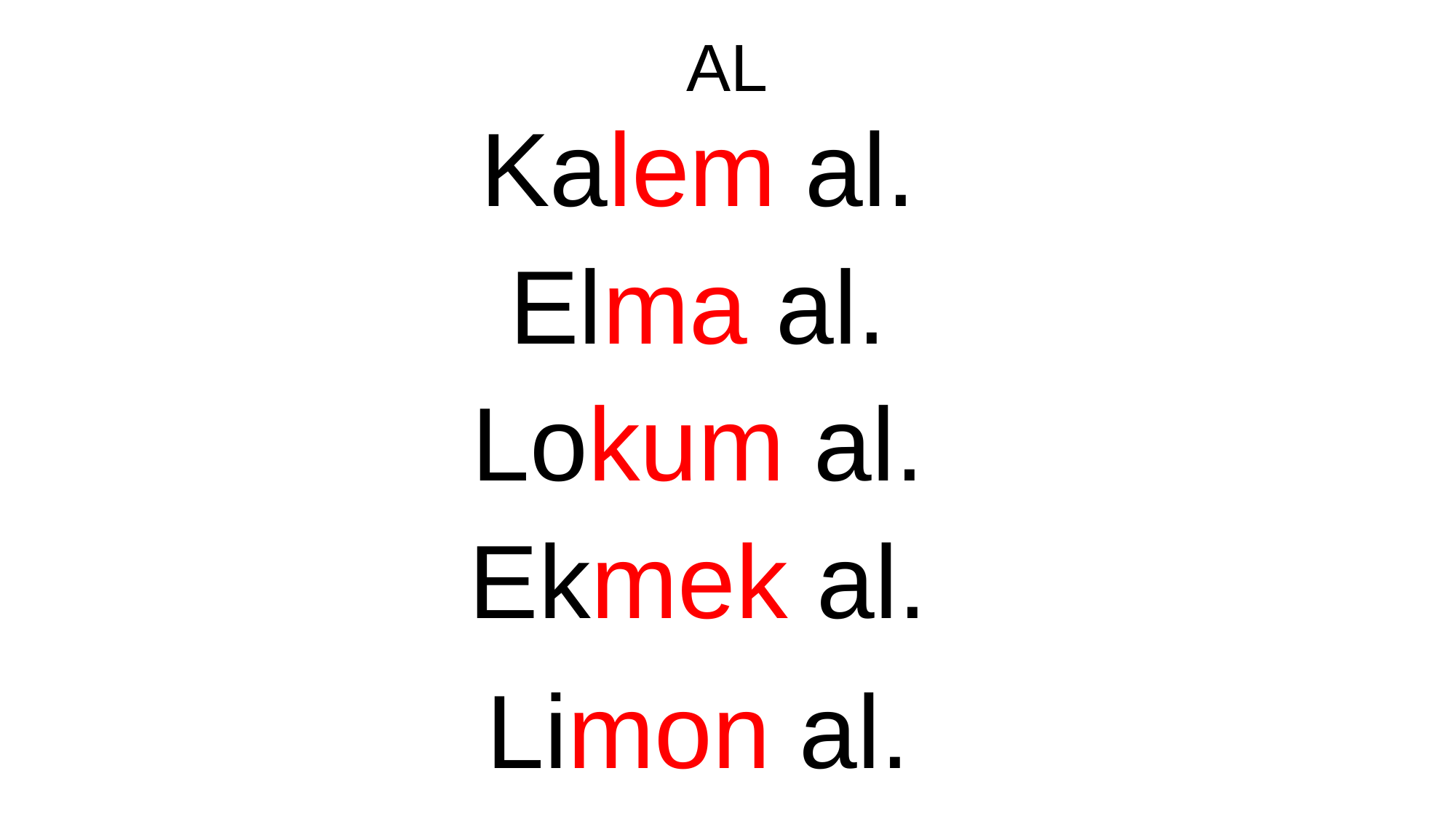

# AL
Kalem al.
Elma al.
Lokum al.
Ekmek al.
Limon al.